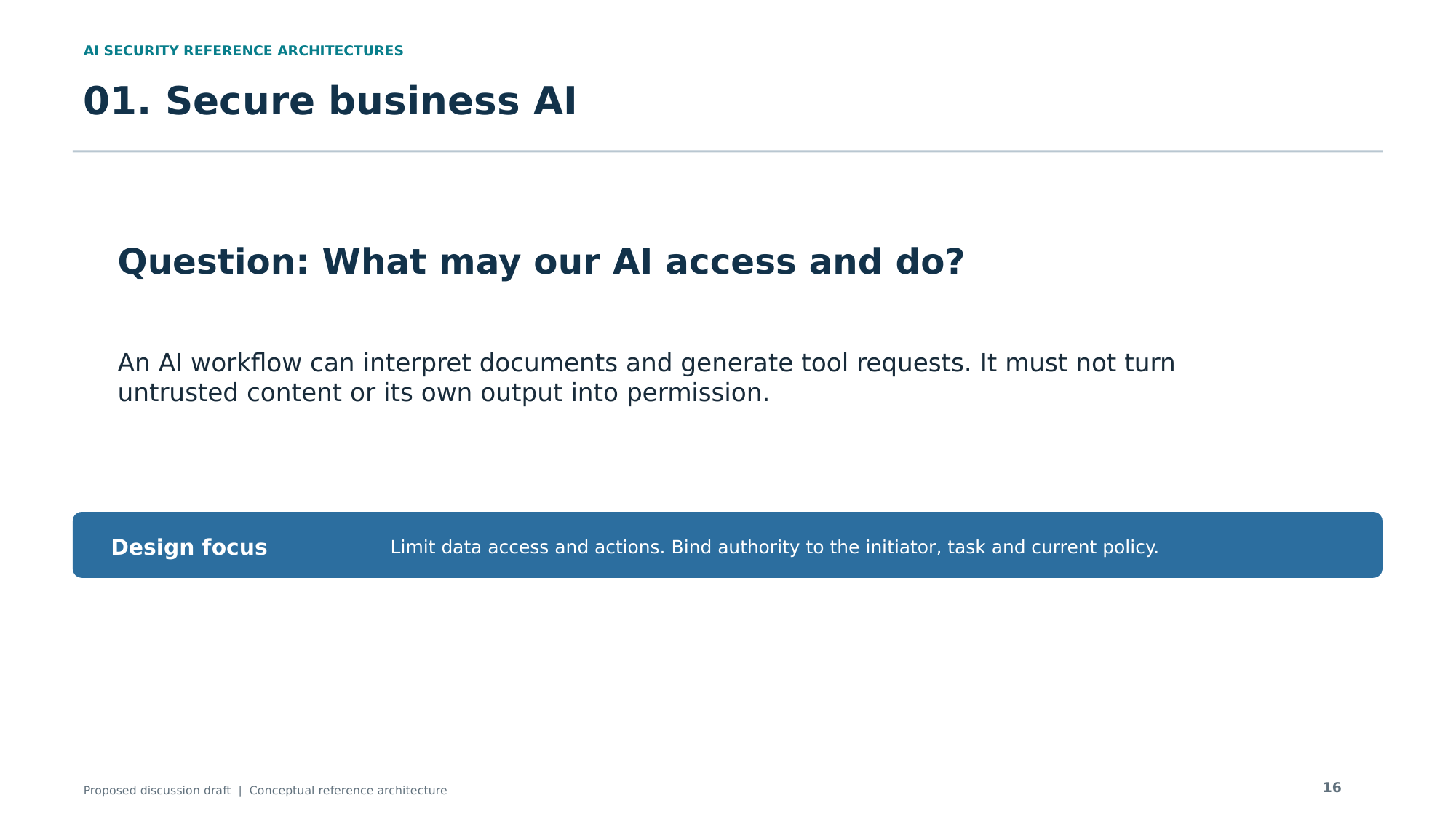

AI SECURITY REFERENCE ARCHITECTURES
01. Secure business AI

Question: What may our AI access and do?
An AI workflow can interpret documents and generate tool requests. It must not turn untrusted content or its own output into permission.

Design focus
Limit data access and actions. Bind authority to the initiator, task and current policy.
16
Proposed discussion draft  |  Conceptual reference architecture